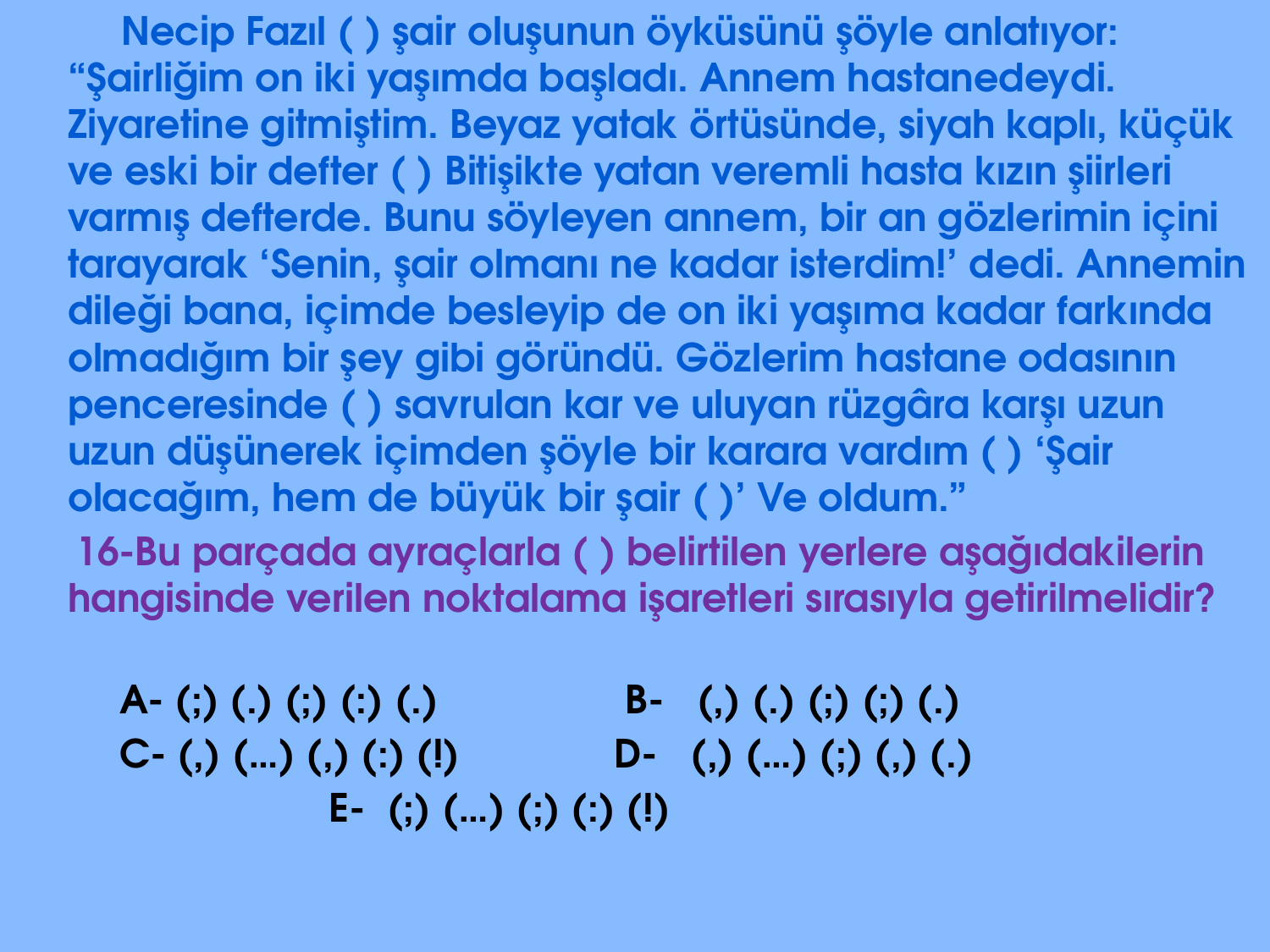

Necip Fazıl ( ) şair oluşunun öyküsünü şöyle anlatıyor: “Şairliğim on iki yaşımda başladı. Annem hastanedeydi. Ziyaretine gitmiştim. Beyaz yatak örtüsünde, siyah kaplı, küçük ve eski bir defter ( ) Bitişikte yatan veremli hasta kızın şiirleri varmış defterde. Bunu söyleyen annem, bir an gözlerimin içini tarayarak ‘Senin, şair olmanı ne kadar isterdim!’ dedi. Annemin dileği bana, içimde besleyip de on iki yaşıma kadar farkında olmadığım bir şey gibi göründü. Gözlerim hastane odasının penceresinde ( ) savrulan kar ve uluyan rüzgâra karşı uzun uzun düşünerek içimden şöyle bir karara vardım ( ) ‘Şair olacağım, hem de büyük bir şair ( )’ Ve oldum.”
     16-Bu parçada ayraçlarla ( ) belirtilen yerlere aşağıdakilerin hangisinde verilen noktalama işaretleri sırasıyla getirilmelidir?
         A- (;) (.) (;) (:) (.)                 B-   (,) (.) (;) (;) (.)
         C- (,) (…) (,) (:) (!)              D-   (,) (…) (;) (,) (.)
                            E-  (;) (…) (;) (:) (!)